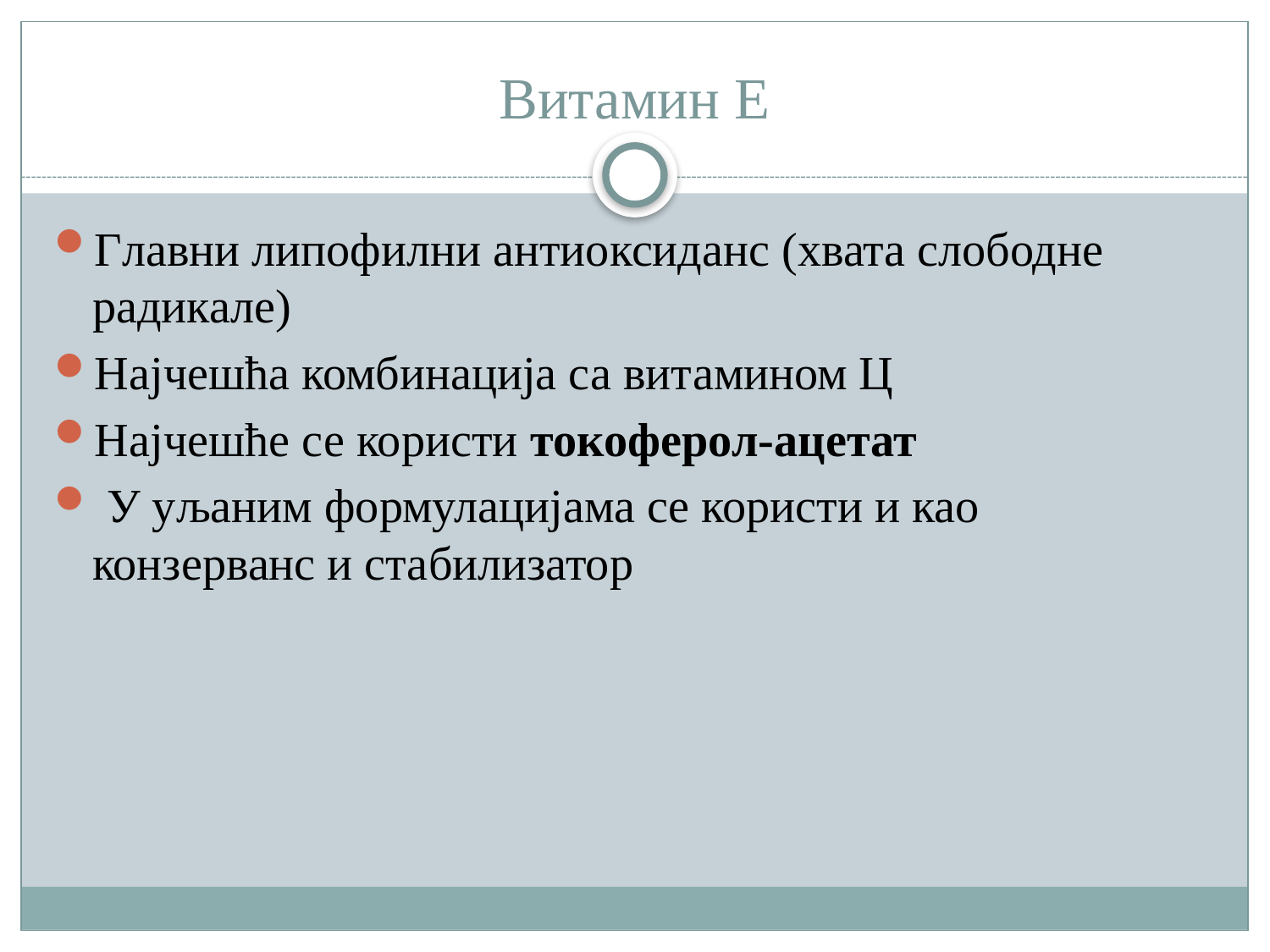

# Витамин Е
Главни липофилни антиоксиданс (хвата слободне радикале)
Најчешћа комбинација са витамином Ц
Најчешће се користи токоферол-ацетат
 У уљаним формулацијама се користи и као конзерванс и стабилизатор